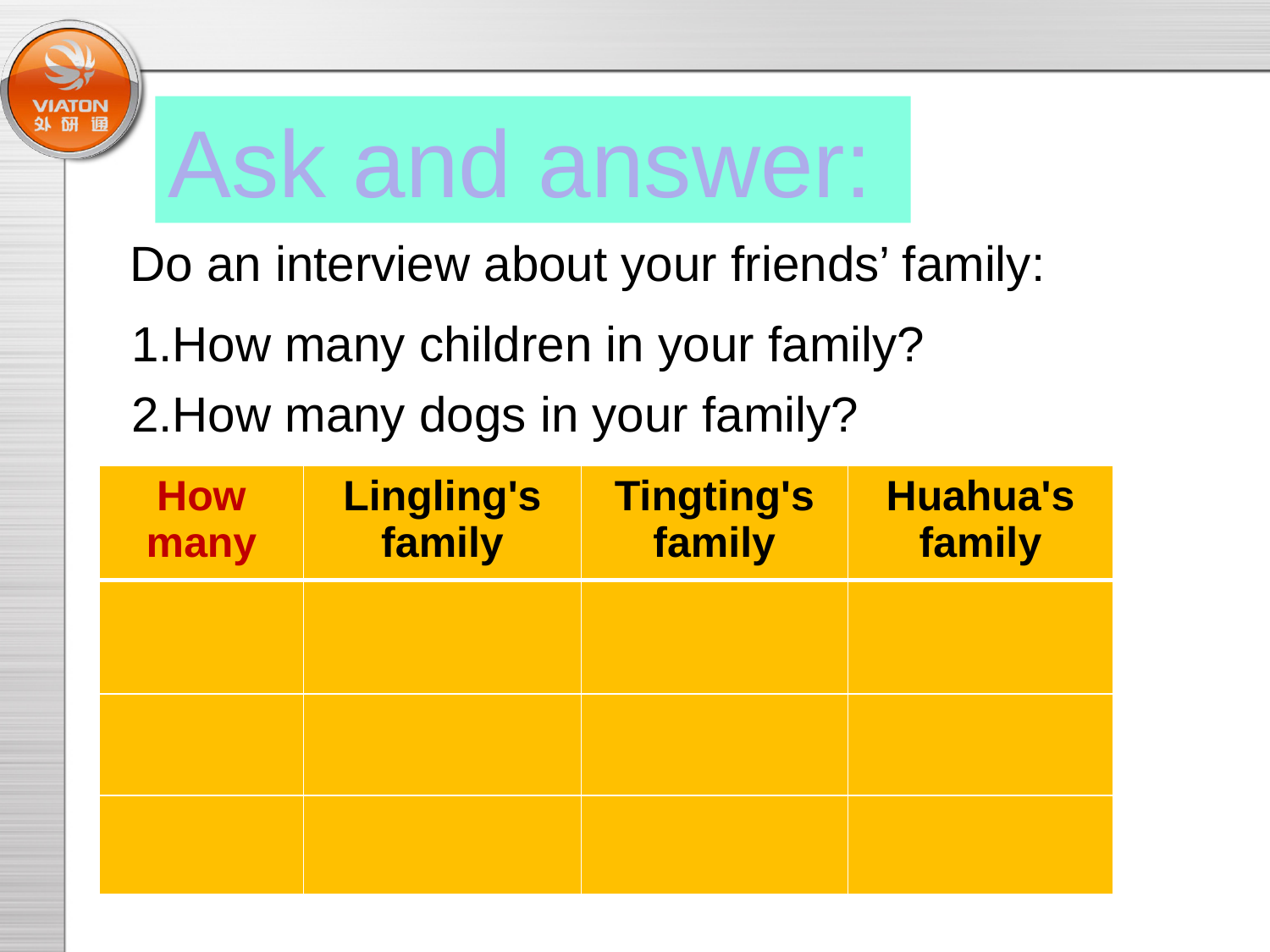

Ask and answer:
Do an interview about your friends’ family:
1.How many children in your family?
2.How many dogs in your family?
| How many | Lingling's family | Tingting's family | Huahua's family |
| --- | --- | --- | --- |
|  |  |  |  |
|  |  |  |  |
|  |  |  |  |